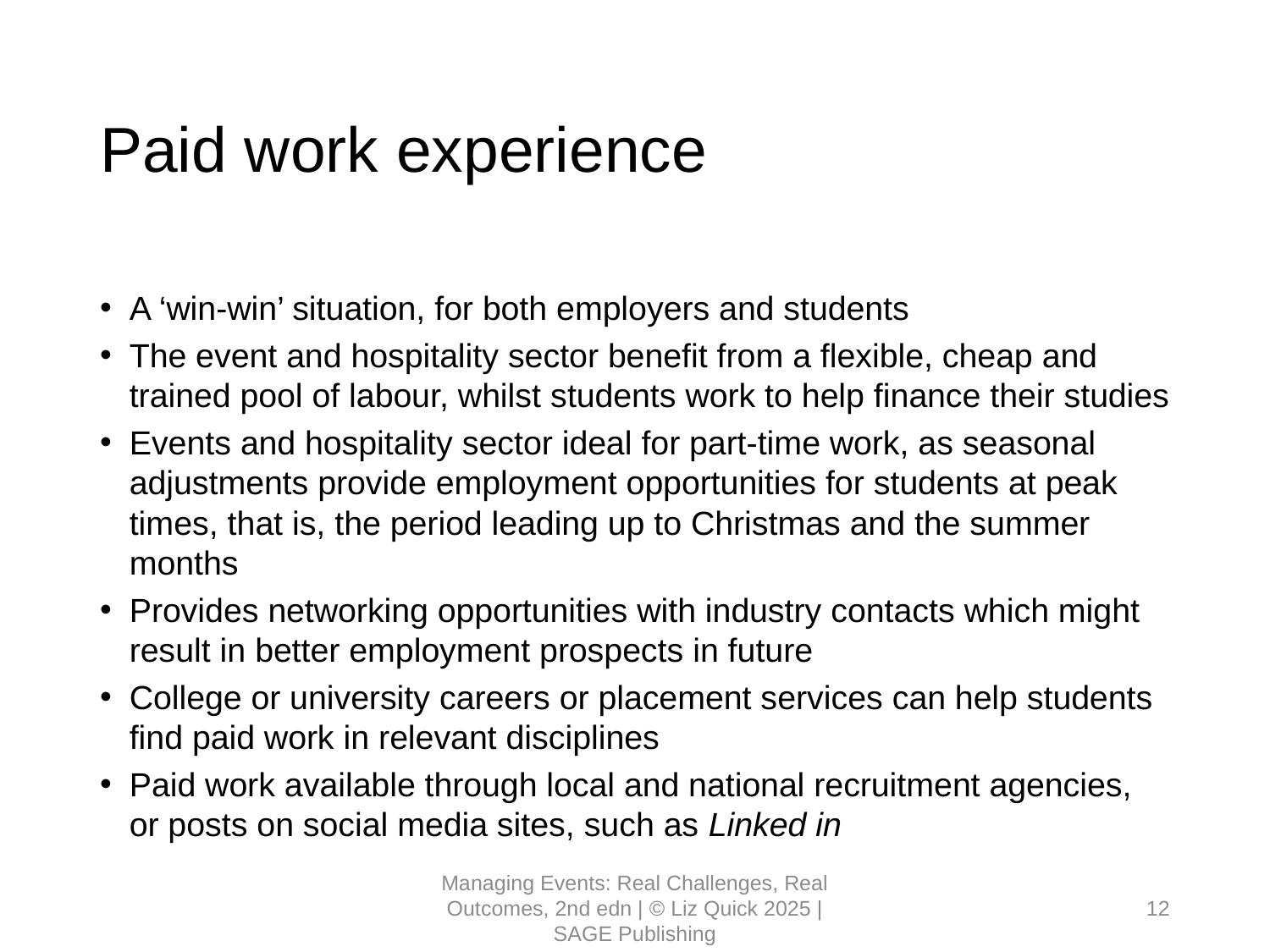

# Paid work experience
A ‘win-win’ situation, for both employers and students
The event and hospitality sector benefit from a flexible, cheap and trained pool of labour, whilst students work to help finance their studies
Events and hospitality sector ideal for part-time work, as seasonal adjustments provide employment opportunities for students at peak times, that is, the period leading up to Christmas and the summer months
Provides networking opportunities with industry contacts which might result in better employment prospects in future
College or university careers or placement services can help students find paid work in relevant disciplines
Paid work available through local and national recruitment agencies, or posts on social media sites, such as Linked in
Managing Events: Real Challenges, Real Outcomes, 2nd edn | © Liz Quick 2025 | SAGE Publishing
12